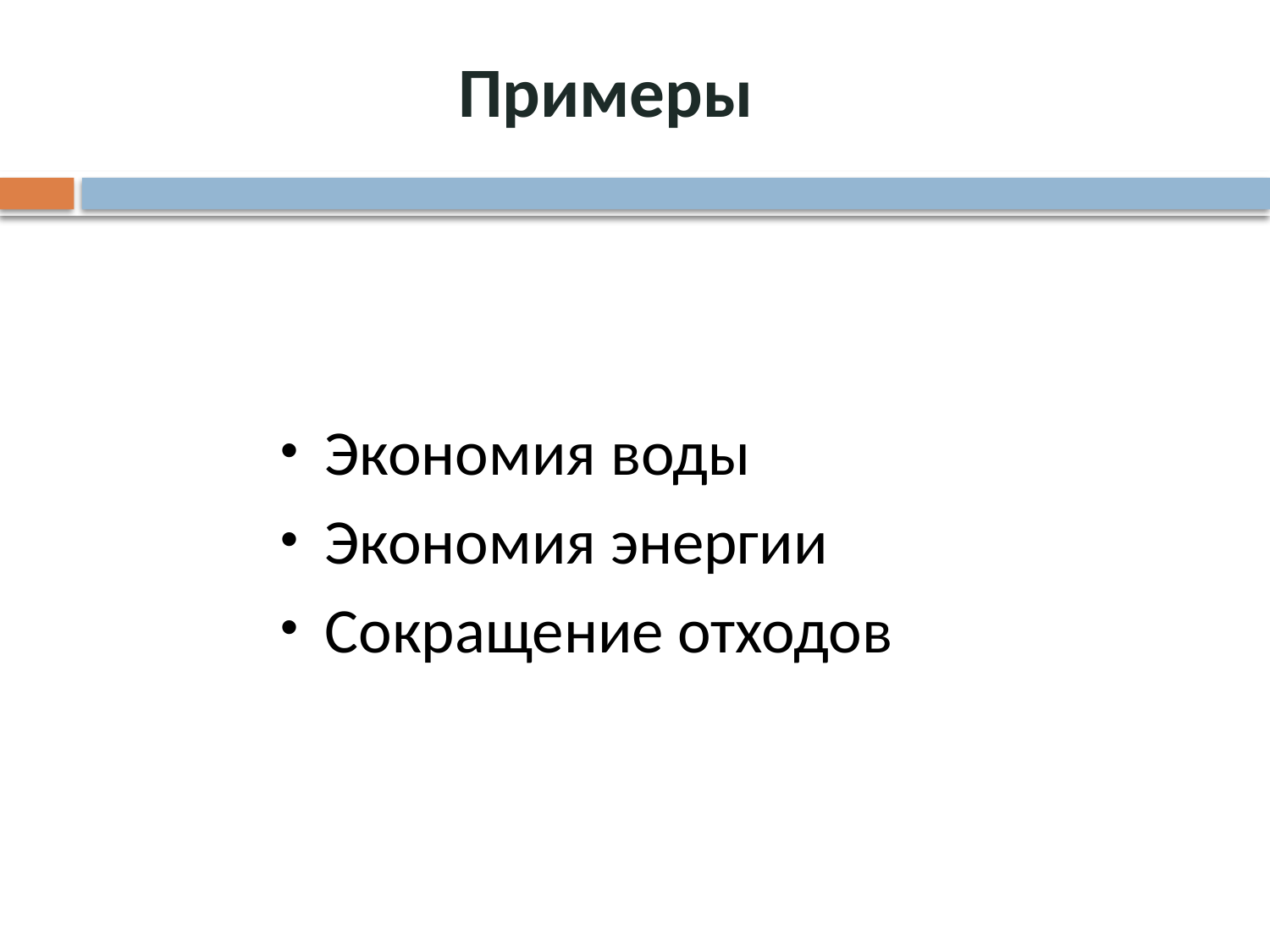

# Примеры

Экономия воды
Экономия энергии
Сокращение отходов